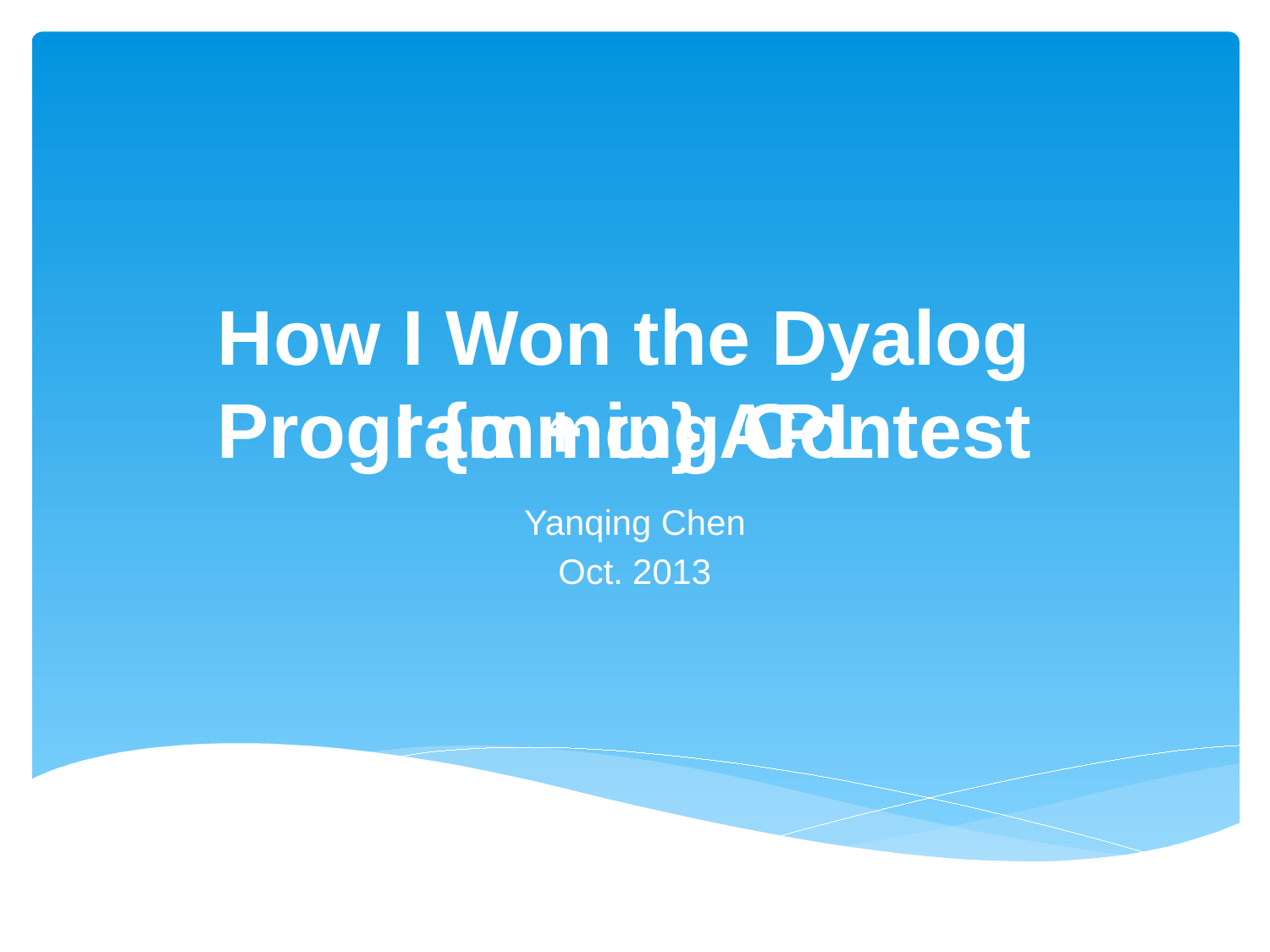

How I Won the Dyalog Programming Contest
# I {α + ω} APL
Yanqing Chen
Oct. 2013